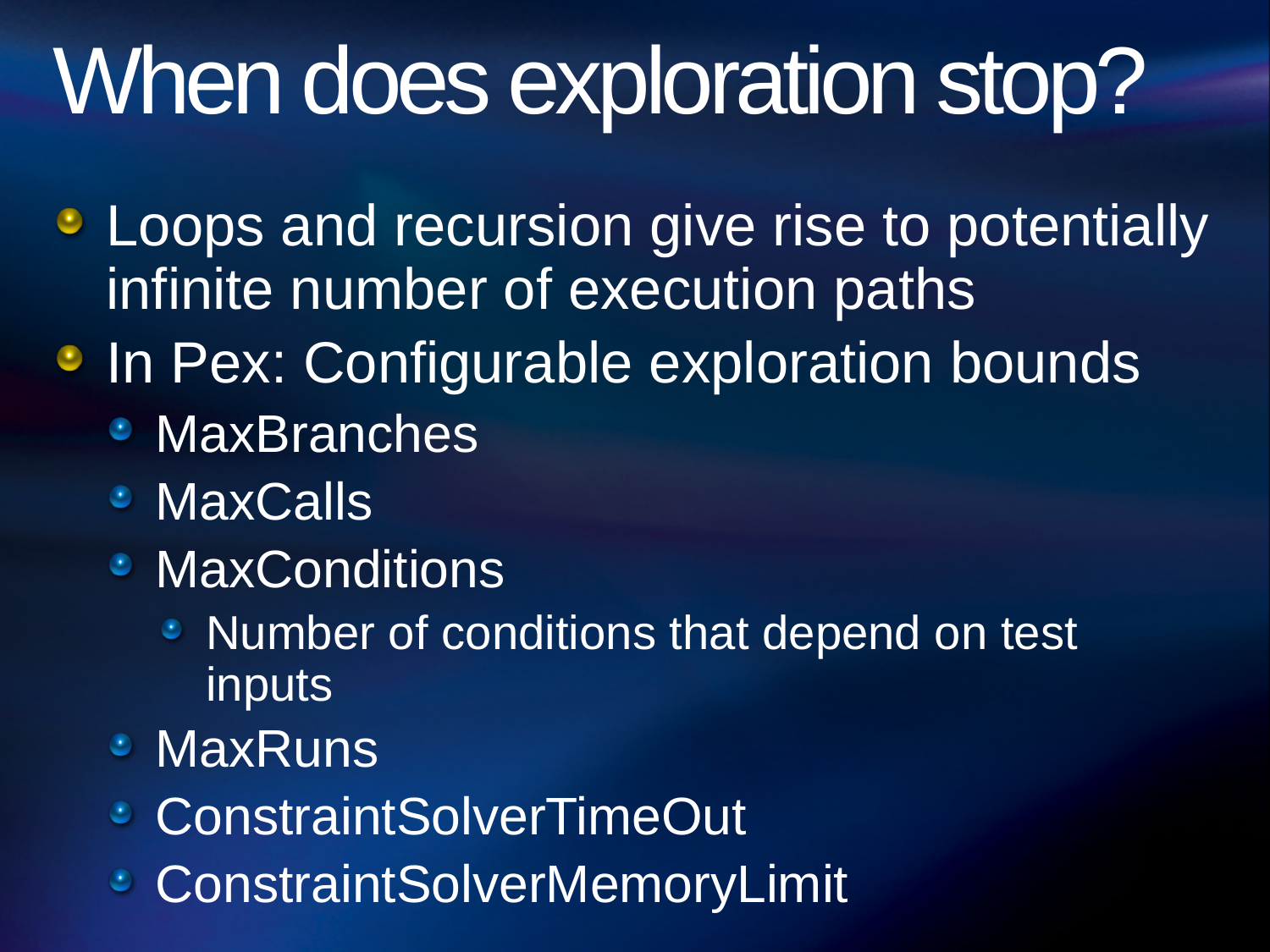

# When does exploration stop?
Loops and recursion give rise to potentially infinite number of execution paths
In Pex: Configurable exploration bounds
MaxBranches
MaxCalls
MaxConditions
Number of conditions that depend on test inputs
MaxRuns
ConstraintSolverTimeOut
ConstraintSolverMemoryLimit